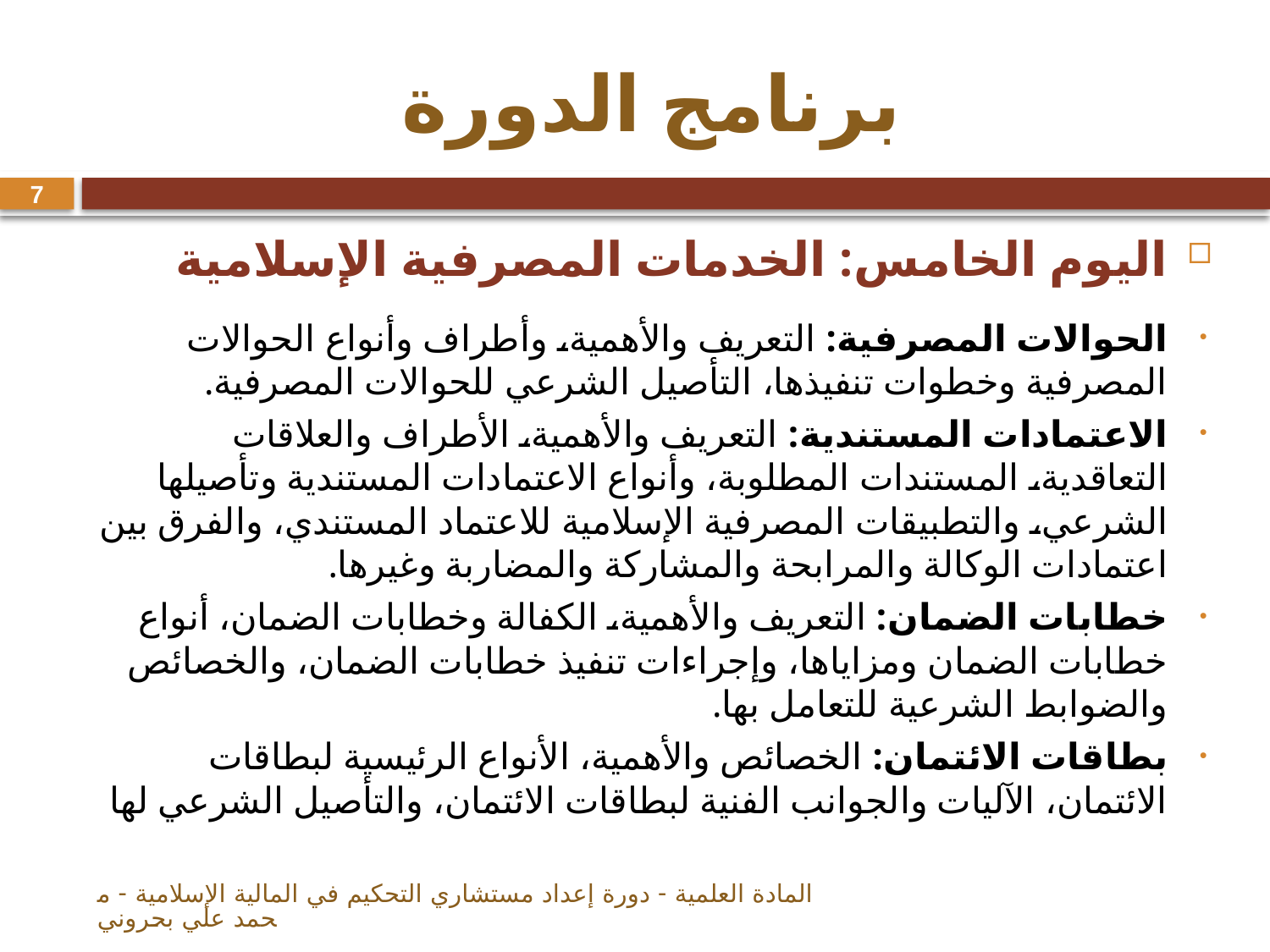

# برنامج الدورة
7
اليوم الخامس: الخدمات المصرفية الإسلامية

الحوالات المصرفية: التعريف والأهمية، وأطراف وأنواع الحوالات المصرفية وخطوات تنفيذها، التأصيل الشرعي للحوالات المصرفية.
الاعتمادات المستندية: التعريف والأهمية، الأطراف والعلاقات التعاقدية، المستندات المطلوبة، وأنواع الاعتمادات المستندية وتأصيلها الشرعي، والتطبيقات المصرفية الإسلامية للاعتماد المستندي، والفرق بين اعتمادات الوكالة والمرابحة والمشاركة والمضاربة وغيرها.
خطابات الضمان: التعريف والأهمية، الكفالة وخطابات الضمان، أنواع خطابات الضمان ومزاياها، وإجراءات تنفيذ خطابات الضمان، والخصائص والضوابط الشرعية للتعامل بها.
بطاقات الائتمان: الخصائص والأهمية، الأنواع الرئيسية لبطاقات الائتمان، الآليات والجوانب الفنية لبطاقات الائتمان، والتأصيل الشرعي لها

المادة العلمية - دورة إعداد مستشاري التحكيم في المالية الإسلامية - محمد علي بحروني